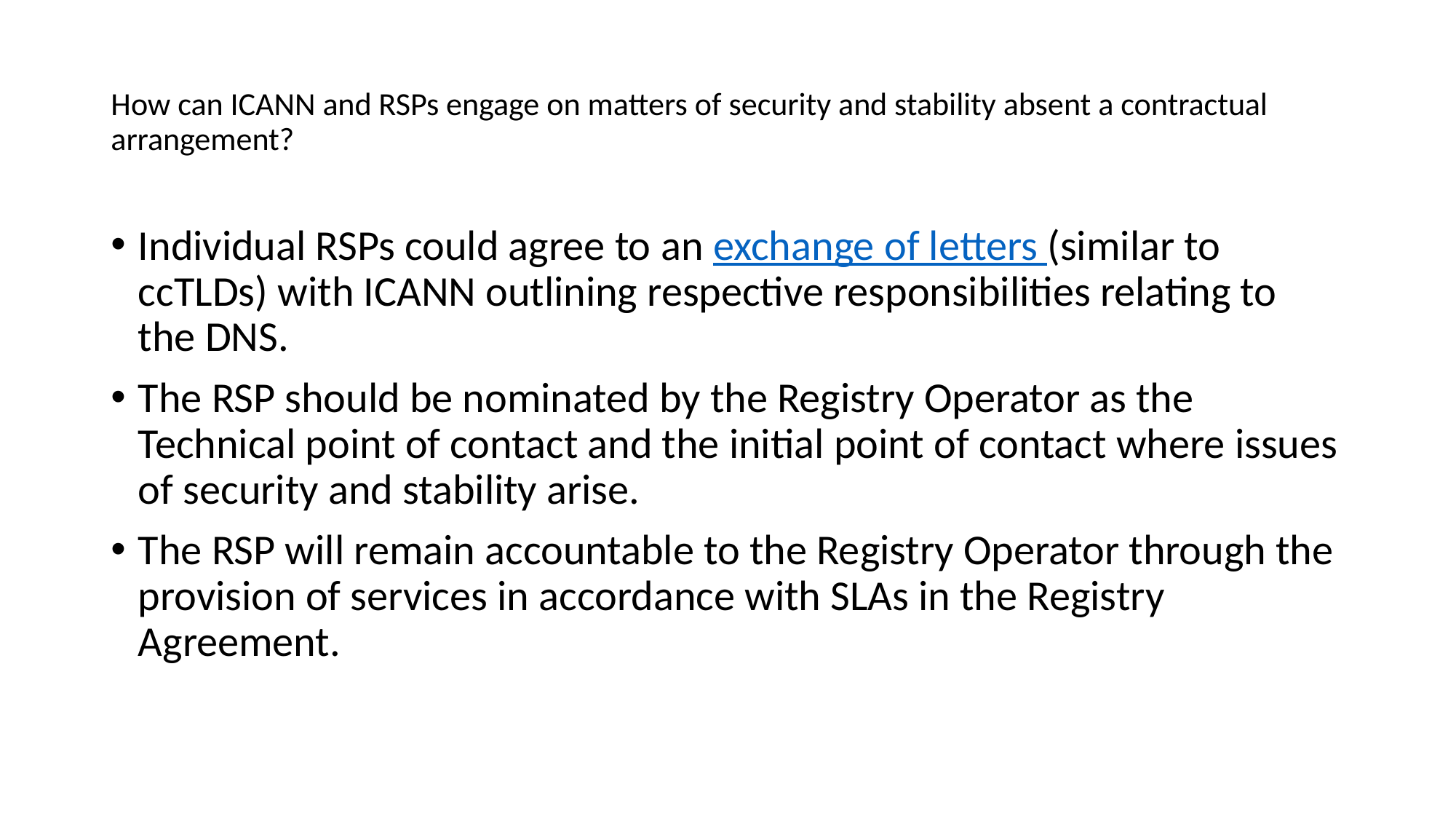

# How can ICANN and RSPs engage on matters of security and stability absent a contractual arrangement?
Individual RSPs could agree to an exchange of letters (similar to ccTLDs) with ICANN outlining respective responsibilities relating to the DNS.
The RSP should be nominated by the Registry Operator as the Technical point of contact and the initial point of contact where issues of security and stability arise.
The RSP will remain accountable to the Registry Operator through the provision of services in accordance with SLAs in the Registry Agreement.